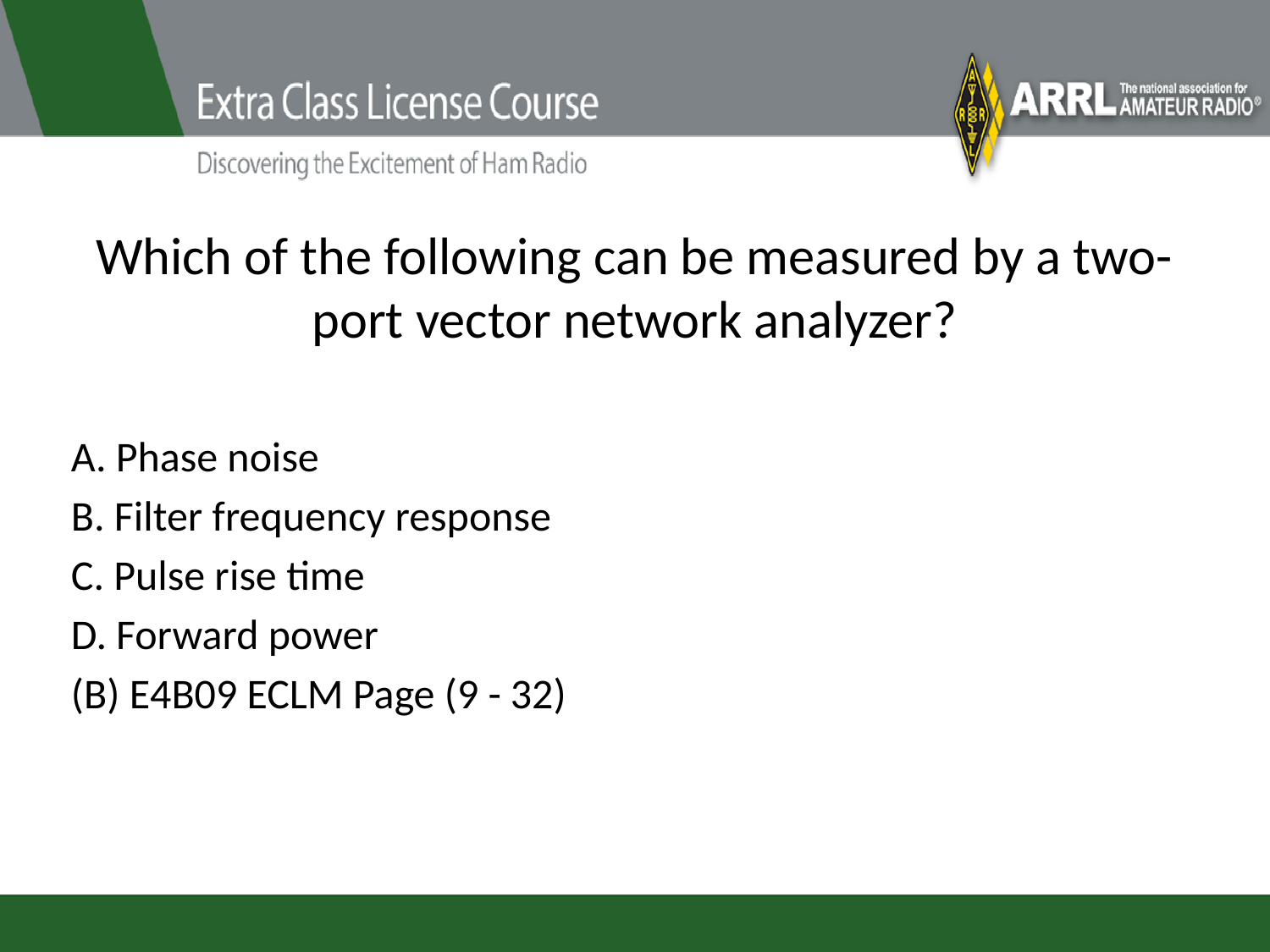

# Which of the following can be measured by a two-port vector network analyzer?
A. Phase noise
B. Filter frequency response
C. Pulse rise time
D. Forward power
(B) E4B09 ECLM Page (9 - 32)